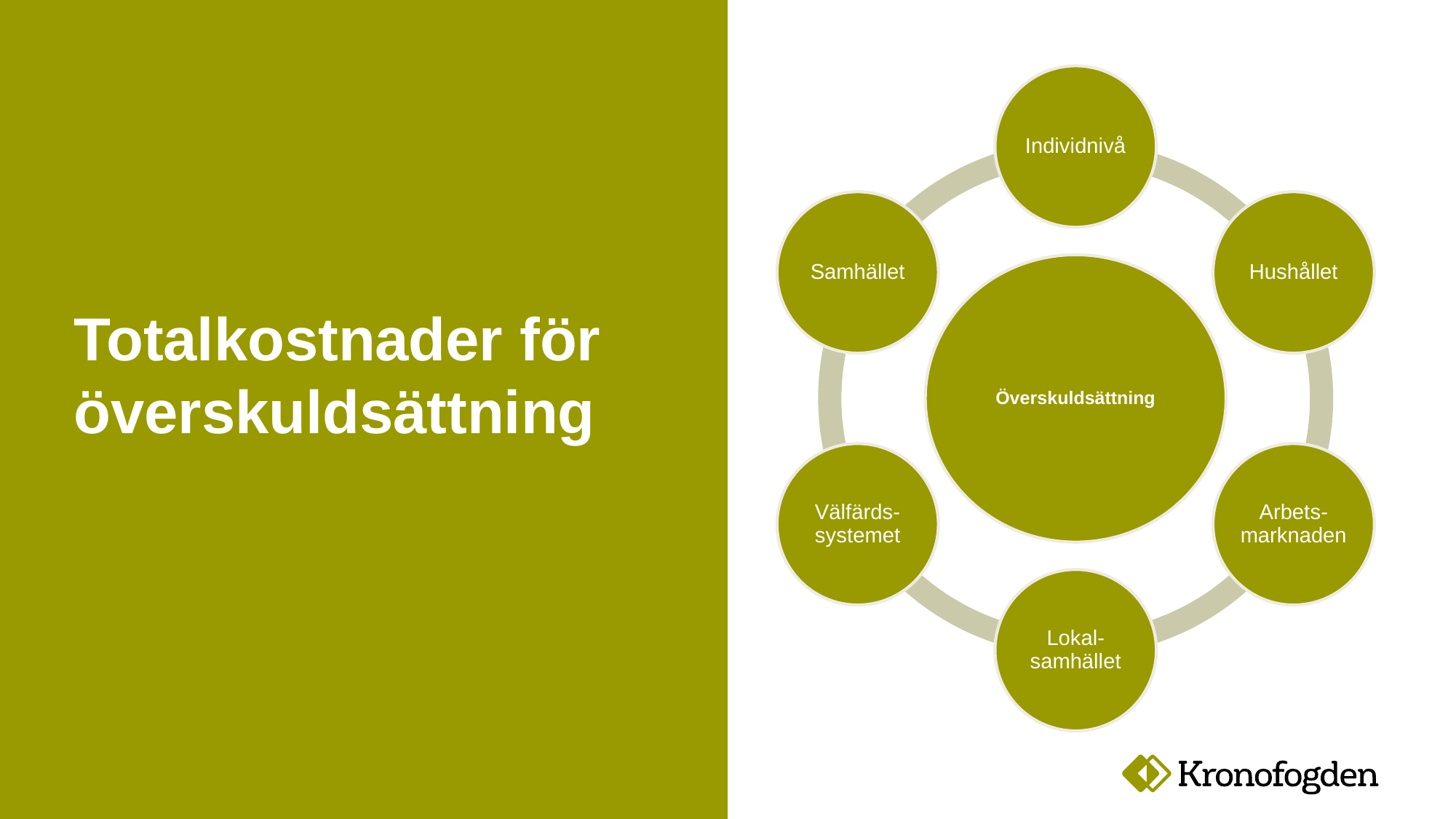

# Totalkostnader för överskuldsättning
Överskuldsättning
Individnivå
Hushållet
Arbets-marknaden
Lokal-samhället
Välfärds-systemet
Samhället